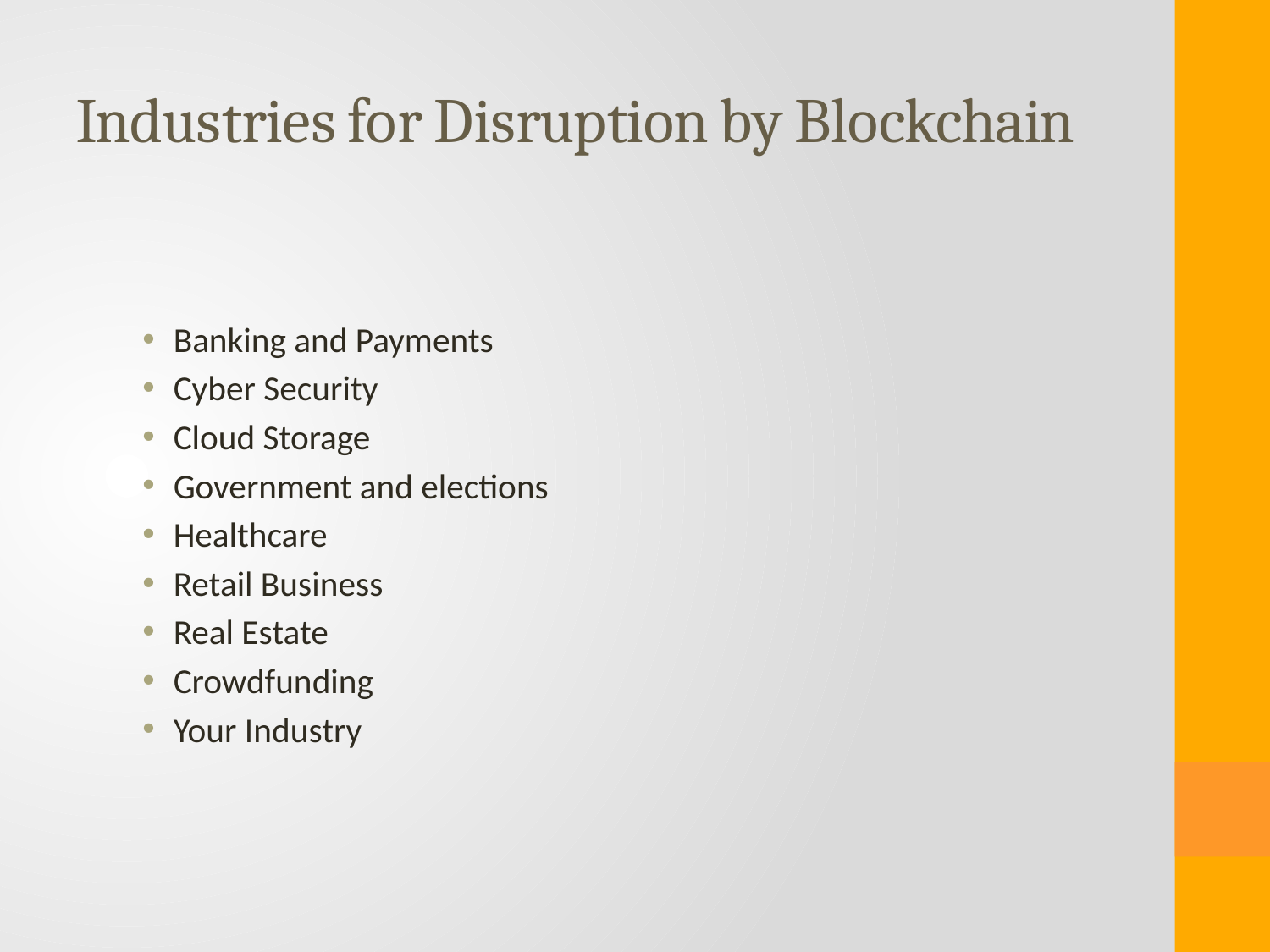

# Industries for Disruption by Blockchain
Banking and Payments
Cyber Security
Cloud Storage
Government and elections
Healthcare
Retail Business
Real Estate
Crowdfunding
Your Industry